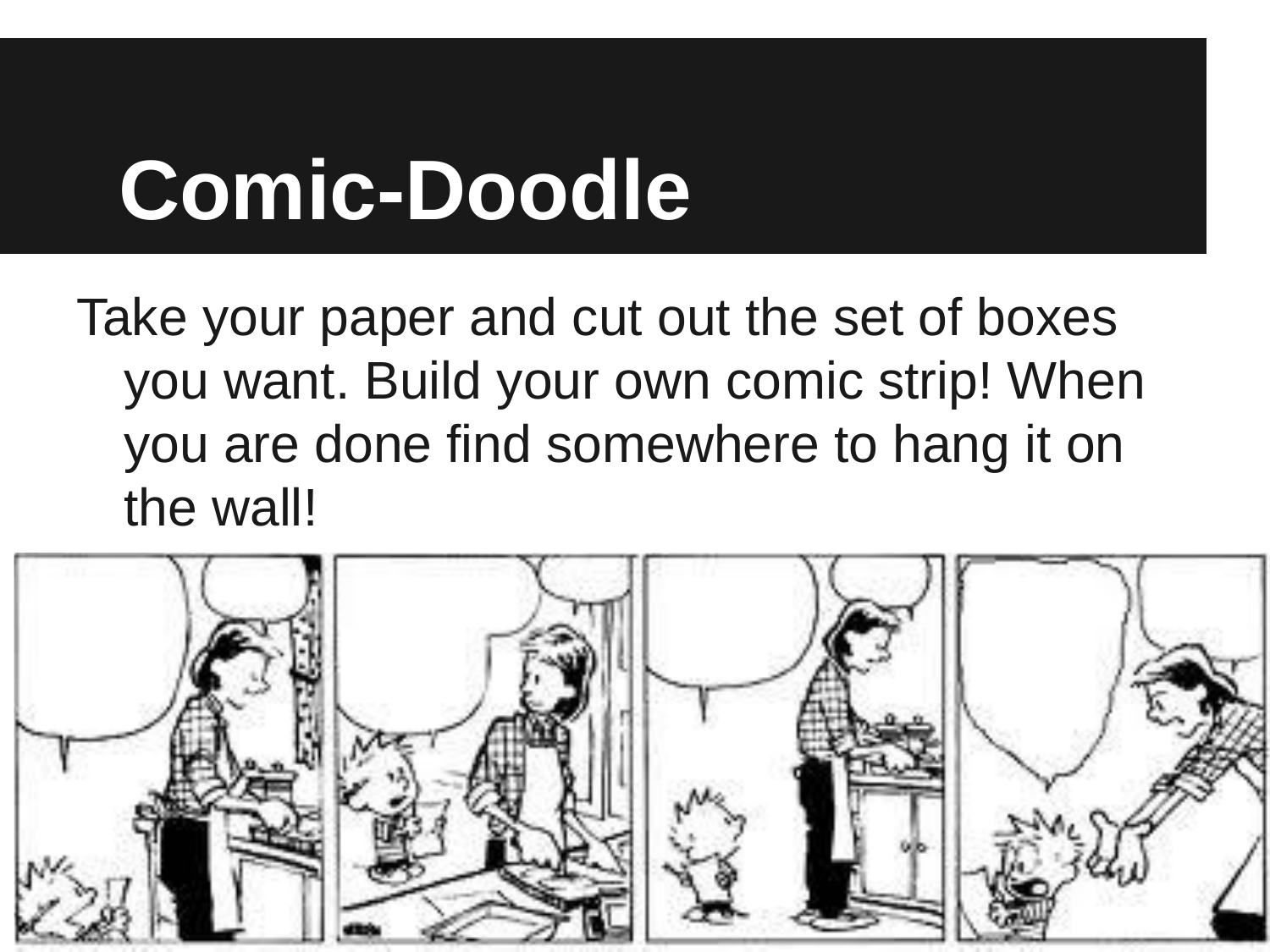

# Comic-Doodle
Take your paper and cut out the set of boxes you want. Build your own comic strip! When you are done find somewhere to hang it on the wall!